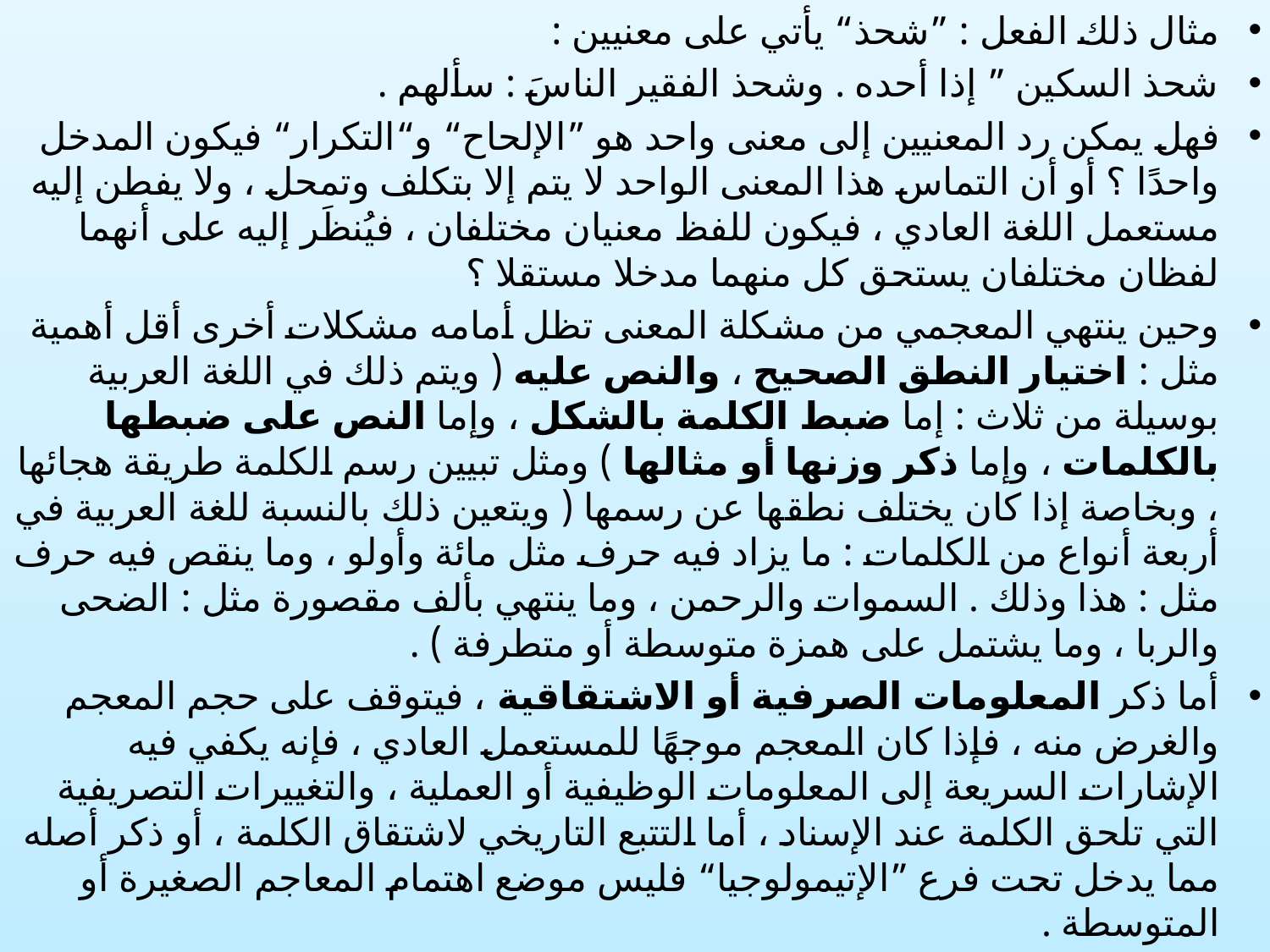

مثال ذلك الفعل : ”شحذ“ يأتي على معنيين :
شحذ السكين ” إذا أحده . وشحذ الفقير الناسَ : سألهم .
فهل يمكن رد المعنيين إلى معنى واحد هو ”الإلحاح“ و“التكرار“ فيكون المدخل واحدًا ؟ أو أن التماس هذا المعنى الواحد لا يتم إلا بتكلف وتمحل ، ولا يفطن إليه مستعمل اللغة العادي ، فيكون للفظ معنيان مختلفان ، فيُنظَر إليه على أنهما لفظان مختلفان يستحق كل منهما مدخلا مستقلا ؟
وحين ينتهي المعجمي من مشكلة المعنى تظل أمامه مشكلات أخرى أقل أهمية مثل : اختيار النطق الصحيح ، والنص عليه ( ويتم ذلك في اللغة العربية بوسيلة من ثلاث : إما ضبط الكلمة بالشكل ، وإما النص على ضبطها بالكلمات ، وإما ذكر وزنها أو مثالها ) ومثل تبيين رسم الكلمة طريقة هجائها ، وبخاصة إذا كان يختلف نطقها عن رسمها ( ويتعين ذلك بالنسبة للغة العربية في أربعة أنواع من الكلمات : ما يزاد فيه حرف مثل مائة وأولو ، وما ينقص فيه حرف مثل : هذا وذلك . السموات والرحمن ، وما ينتهي بألف مقصورة مثل : الضحى والربا ، وما يشتمل على همزة متوسطة أو متطرفة ) .
أما ذكر المعلومات الصرفية أو الاشتقاقية ، فيتوقف على حجم المعجم والغرض منه ، فإذا كان المعجم موجهًا للمستعمل العادي ، فإنه يكفي فيه الإشارات السريعة إلى المعلومات الوظيفية أو العملية ، والتغييرات التصريفية التي تلحق الكلمة عند الإسناد ، أما التتبع التاريخي لاشتقاق الكلمة ، أو ذكر أصله مما يدخل تحت فرع ”الإتيمولوجيا“ فليس موضع اهتمام المعاجم الصغيرة أو المتوسطة .